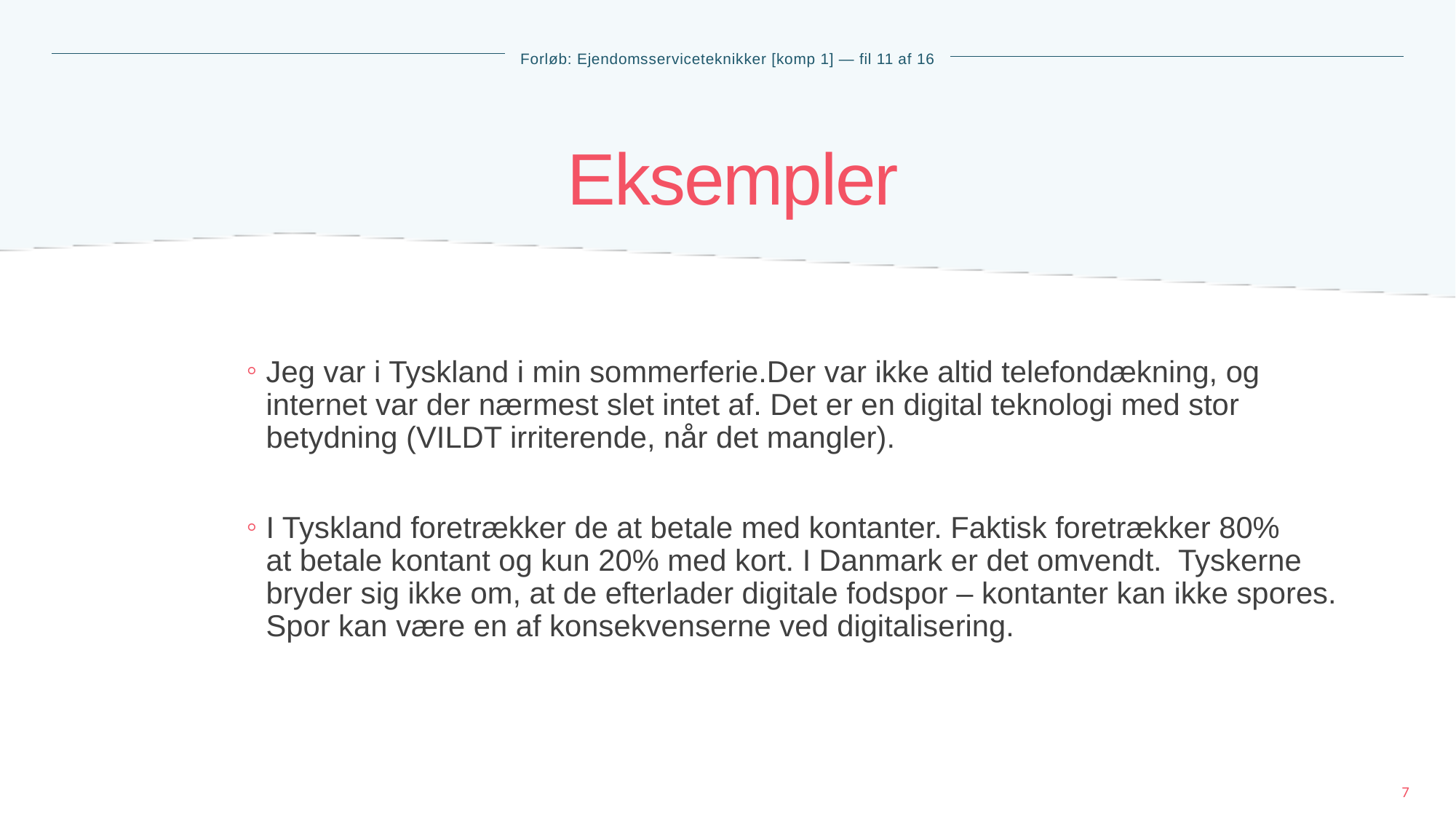

Eksempler

Jeg var i Tyskland i min sommerferie.Der var ikke altid telefondækning, og internet var der nærmest slet intet af. Det er en digital teknologi med stor betydning (VILDT irriterende, når det mangler).
I Tyskland foretrækker de at betale med kontanter. Faktisk foretrækker 80% at betale kontant og kun 20% med kort. I Danmark er det omvendt.  Tyskerne bryder sig ikke om, at de efterlader digitale fodspor – kontanter kan ikke spores. Spor kan være en af konsekvenserne ved digitalisering.
7